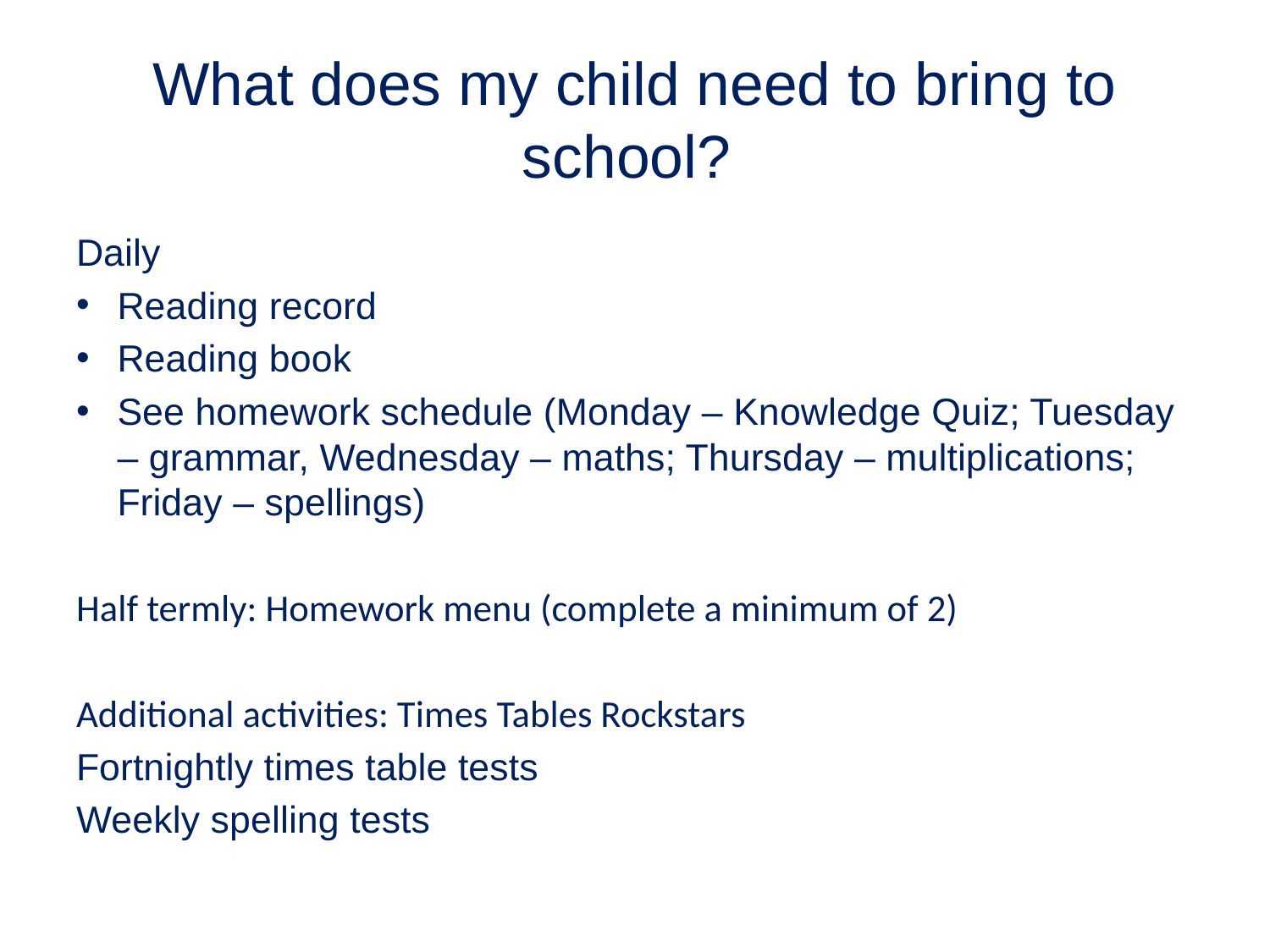

# What does my child need to bring to school?
Daily
Reading record
Reading book
See homework schedule (Monday – Knowledge Quiz; Tuesday – grammar, Wednesday – maths; Thursday – multiplications; Friday – spellings)

Half termly: Homework menu (complete a minimum of 2)

Additional activities: Times Tables Rockstars
Fortnightly times table tests
Weekly spelling tests